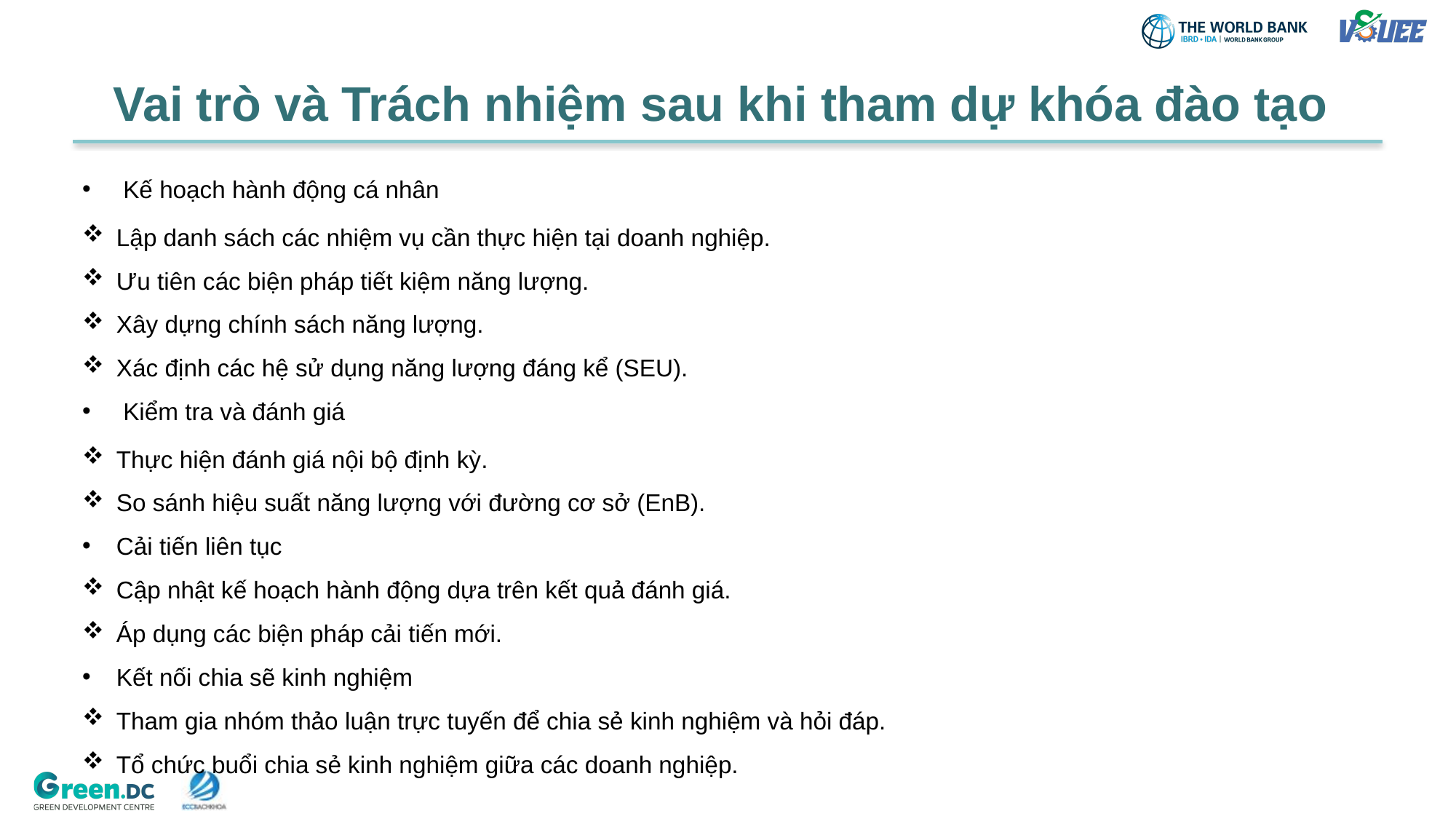

Vai trò và Trách nhiệm sau khi tham dự khóa đào tạo
Kế hoạch hành động cá nhân
Lập danh sách các nhiệm vụ cần thực hiện tại doanh nghiệp.
Ưu tiên các biện pháp tiết kiệm năng lượng.
Xây dựng chính sách năng lượng.
Xác định các hệ sử dụng năng lượng đáng kể (SEU).
Kiểm tra và đánh giá
Thực hiện đánh giá nội bộ định kỳ.
So sánh hiệu suất năng lượng với đường cơ sở (EnB).
Cải tiến liên tục
Cập nhật kế hoạch hành động dựa trên kết quả đánh giá.
Áp dụng các biện pháp cải tiến mới.
Kết nối chia sẽ kinh nghiệm
Tham gia nhóm thảo luận trực tuyến để chia sẻ kinh nghiệm và hỏi đáp.
Tổ chức buổi chia sẻ kinh nghiệm giữa các doanh nghiệp.